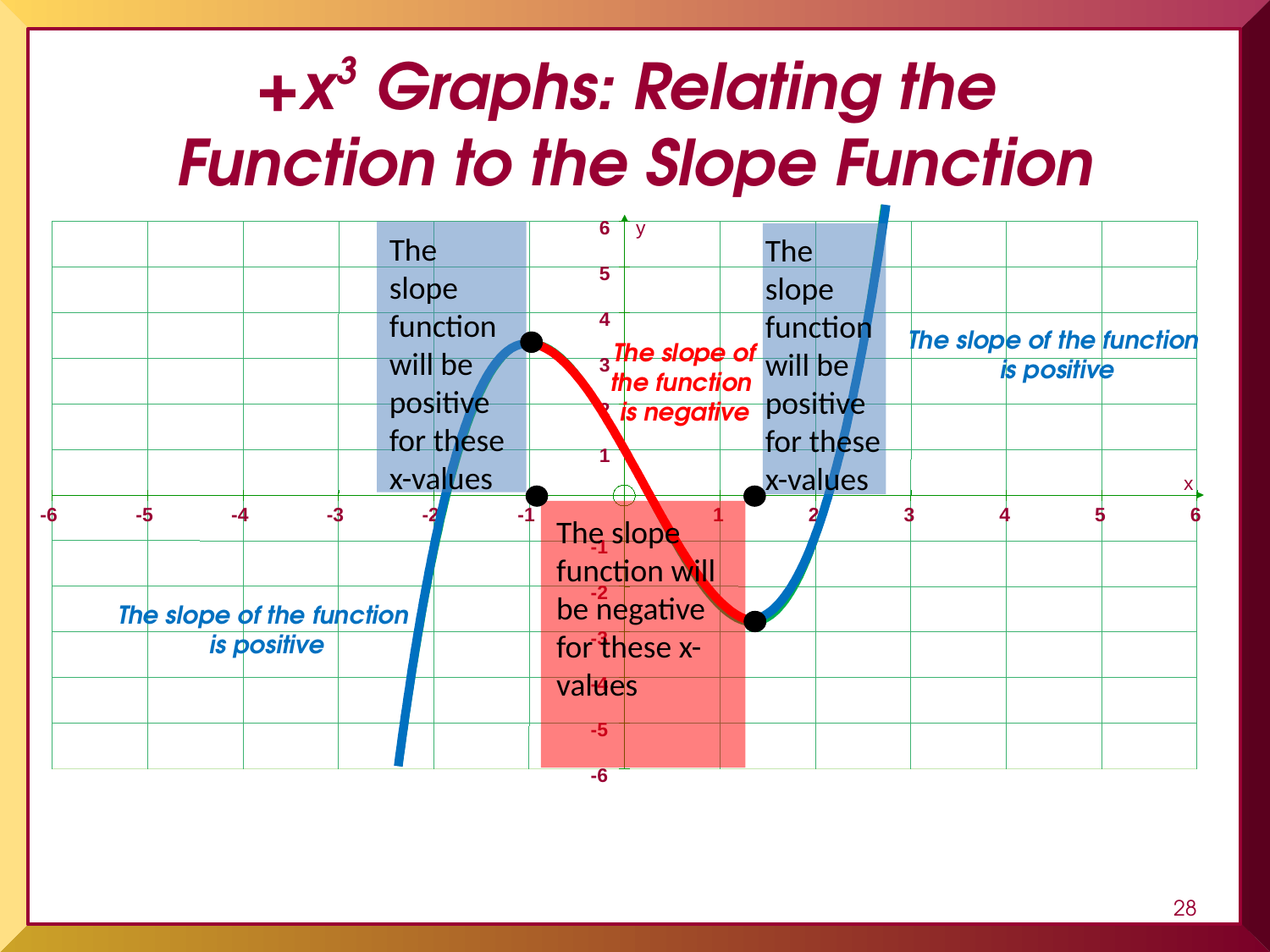

+x3 Graphs: Relating the
Function to the Slope Function

-6
-5
-4
-3
-2
-1
1
2
3
4
5
6

-6

6
y

5

4

3

2

1

x
-1

-2

-3

-4

-5

The slope function will be positive for these x-values

The slope function will be positive for these x-values
The slope of the function
is positive
The slope of
the function
is negative

The slope function will be negative for these x-values
The slope of the function
is positive

28